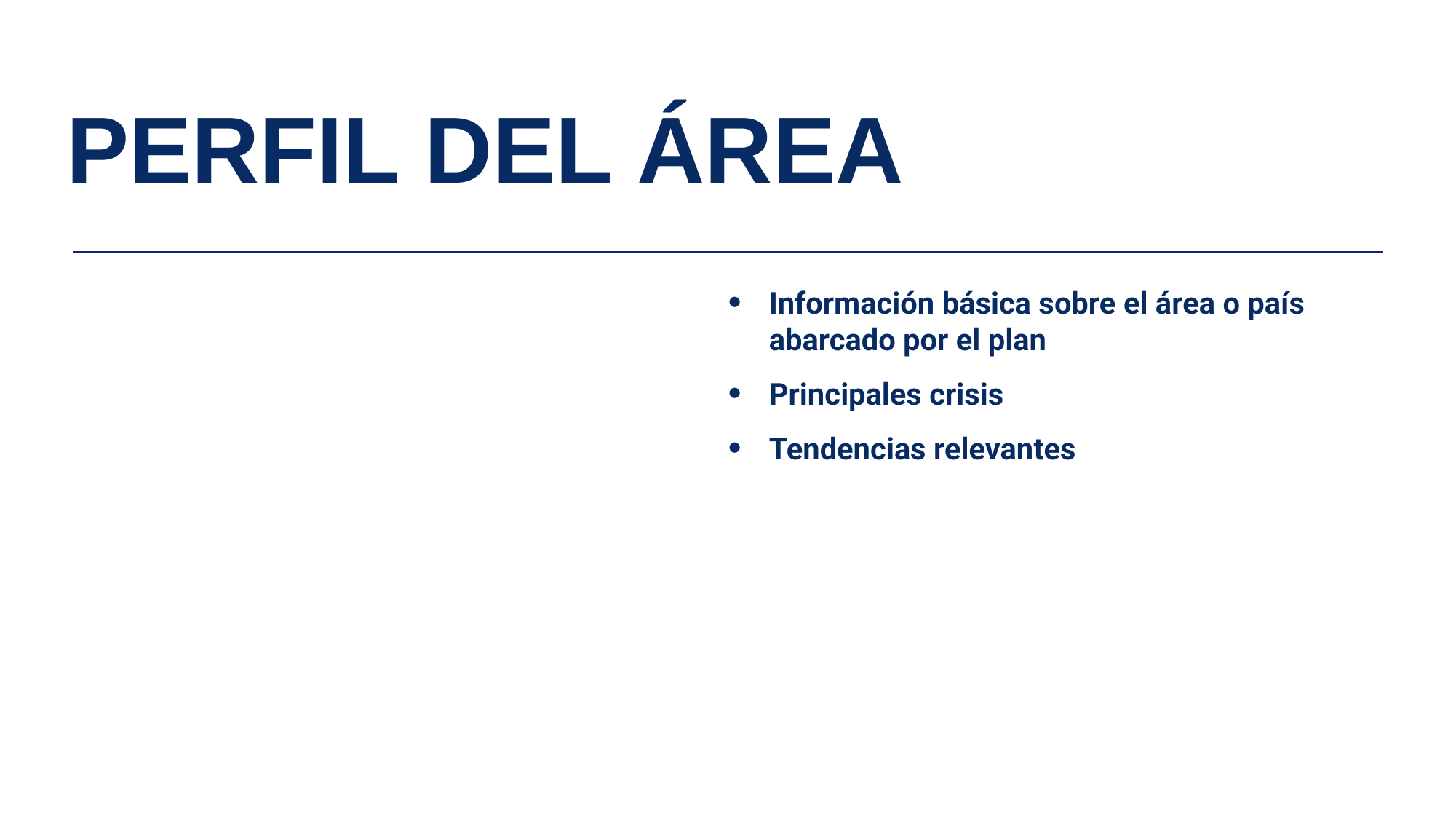

PERFIL DEL ÁREA
Información básica sobre el área o país abarcado por el plan
Principales crisis
Tendencias relevantes